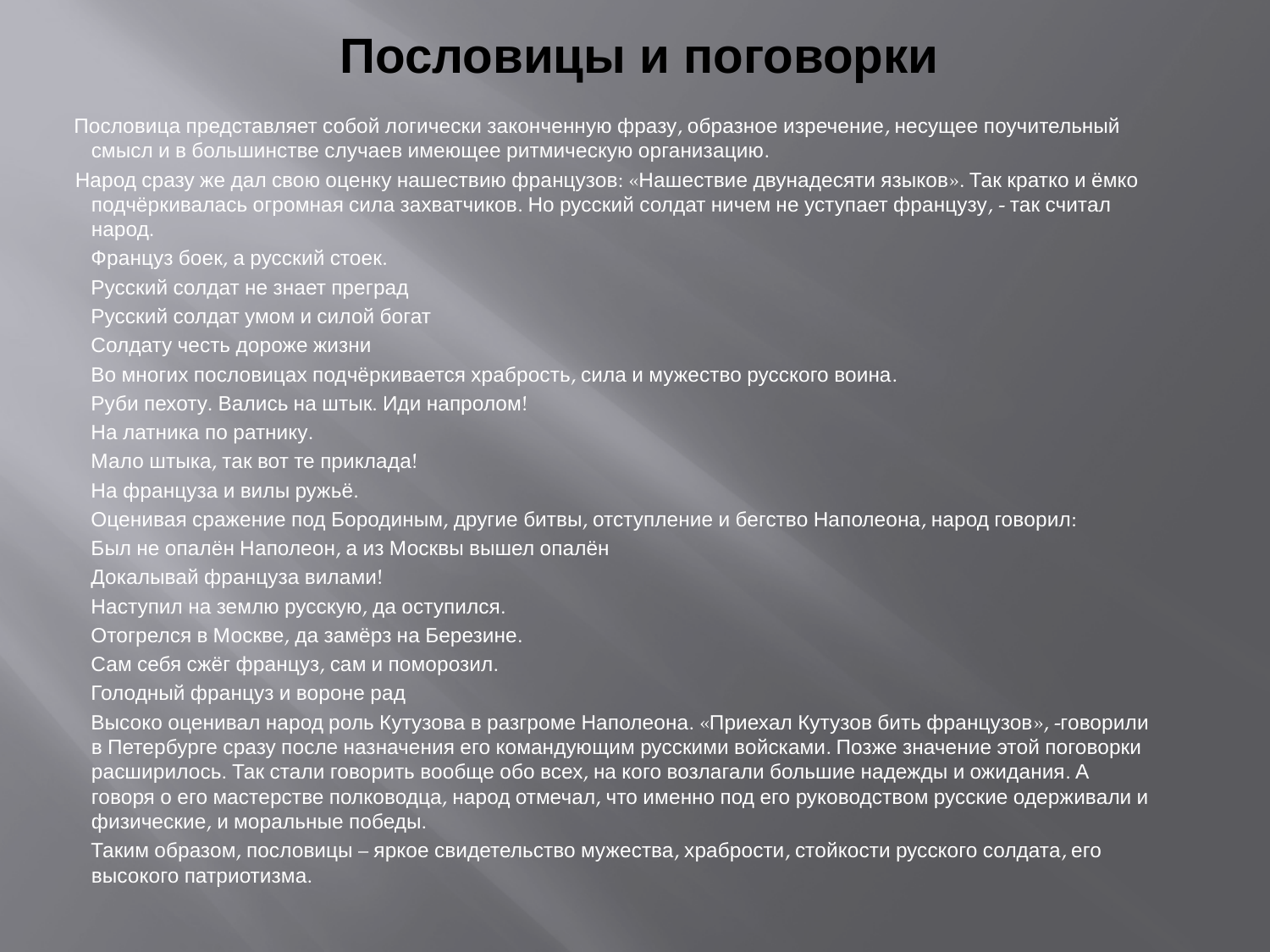

# Пословицы и поговорки
            Пословица представляет собой логически законченную фразу, образное изречение, несущее поучительный смысл и в большинстве случаев имеющее ритмическую организацию.
      Народ сразу же дал свою оценку нашествию французов: «Нашествие двунадесяти языков». Так кратко и ёмко подчёркивалась огромная сила захватчиков. Но русский солдат ничем не уступает французу, - так считал народ.
         Француз боек, а русский стоек.
         Русский солдат не знает преград
         Русский солдат умом и силой богат
         Солдату честь дороже жизни
         Во многих пословицах подчёркивается храбрость, сила и мужество русского воина.
         Руби пехоту. Вались на штык. Иди напролом!
         На латника по ратнику.
         Мало штыка, так вот те приклада!
         На француза и вилы ружьё.
         Оценивая сражение под Бородиным, другие битвы, отступление и бегство Наполеона, народ говорил:
         Был не опалён Наполеон, а из Москвы вышел опалён
         Докалывай француза вилами!
         Наступил на землю русскую, да оступился.
         Отогрелся в Москве, да замёрз на Березине.
         Сам себя сжёг француз, сам и поморозил.
         Голодный француз и вороне рад
         Высоко оценивал народ роль Кутузова в разгроме Наполеона. «Приехал Кутузов бить французов», -говорили в Петербурге сразу после назначения его командующим русскими войсками. Позже значение этой поговорки расширилось. Так стали говорить вообще обо всех, на кого возлагали большие надежды и ожидания. А говоря о его мастерстве полководца, народ отмечал, что именно под его руководством русские одерживали и физические, и моральные победы.
         Таким образом, пословицы – яркое свидетельство мужества, храбрости, стойкости русского солдата, его высокого патриотизма.